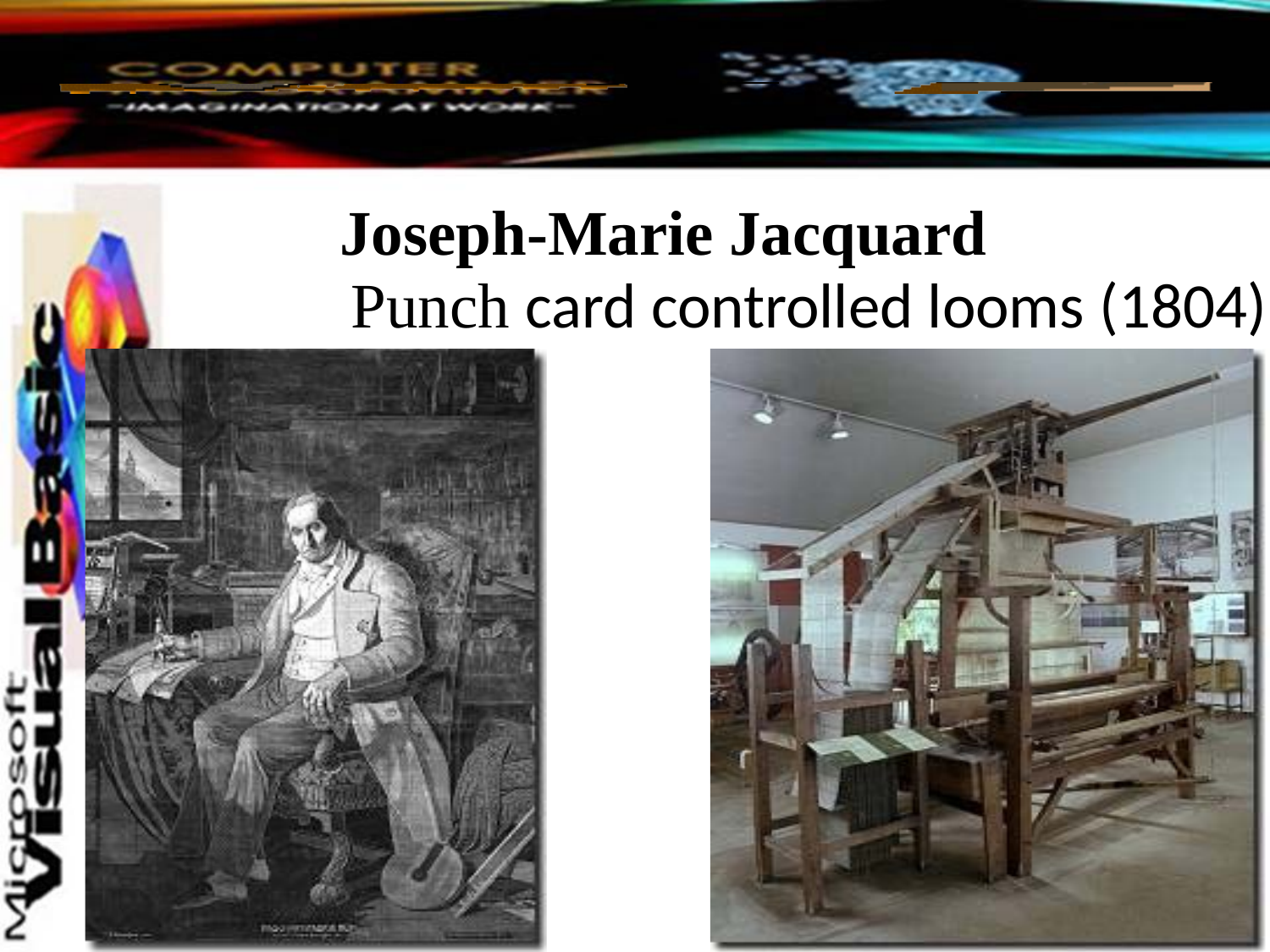

# Joseph-Marie Jacquard Punch card controlled looms (1804)